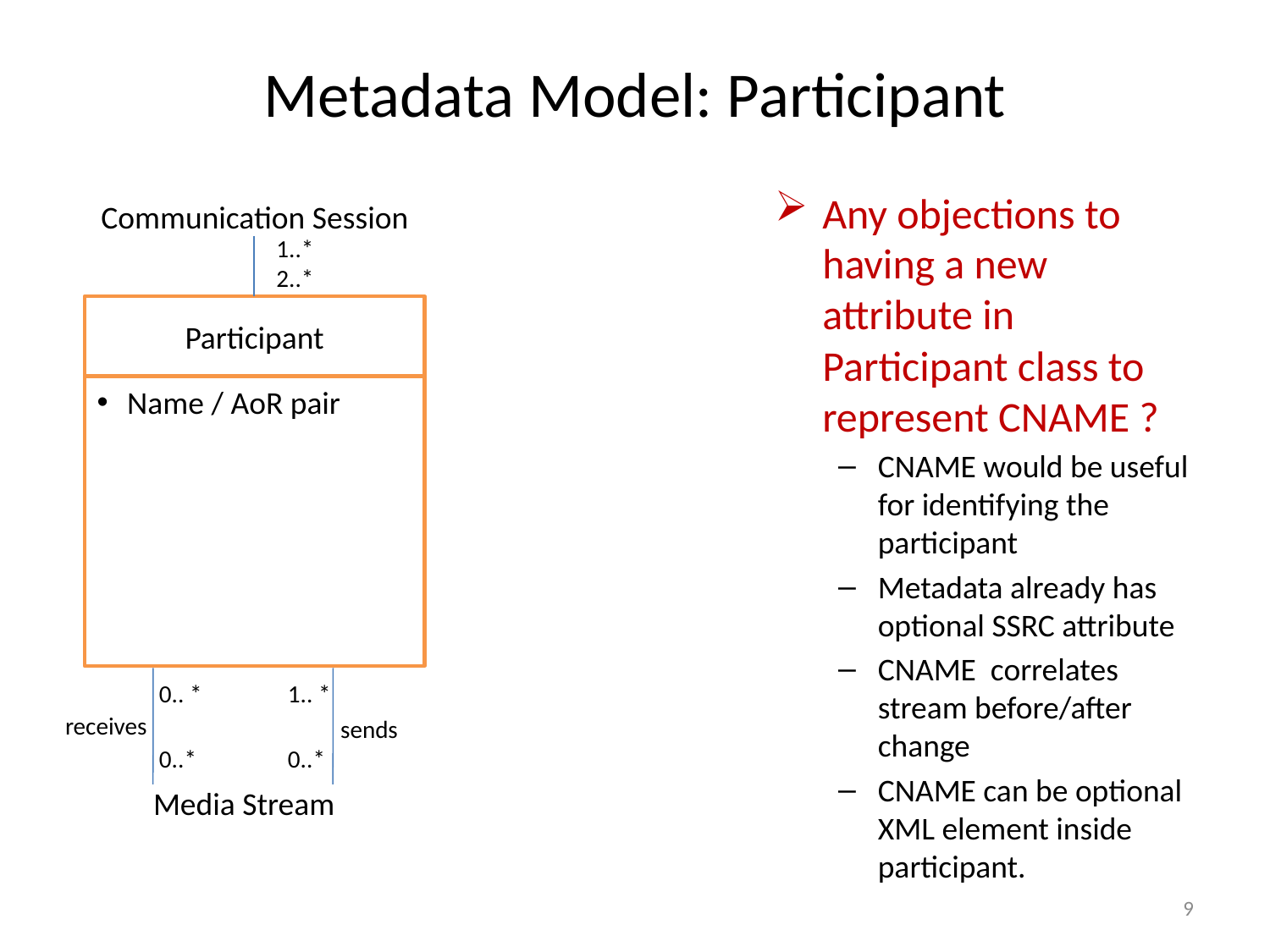

# Metadata Model: Participant
Any objections to having a new attribute in Participant class to represent CNAME ?
CNAME would be useful for identifying the participant
Metadata already has optional SSRC attribute
CNAME  correlates stream before/after change
CNAME can be optional XML element inside participant.

Communication Session
1..*
2..*
Participant
Name / AoR pair

0.. *
1.. *
receives
sends
0..*
0..*
Media Stream
9